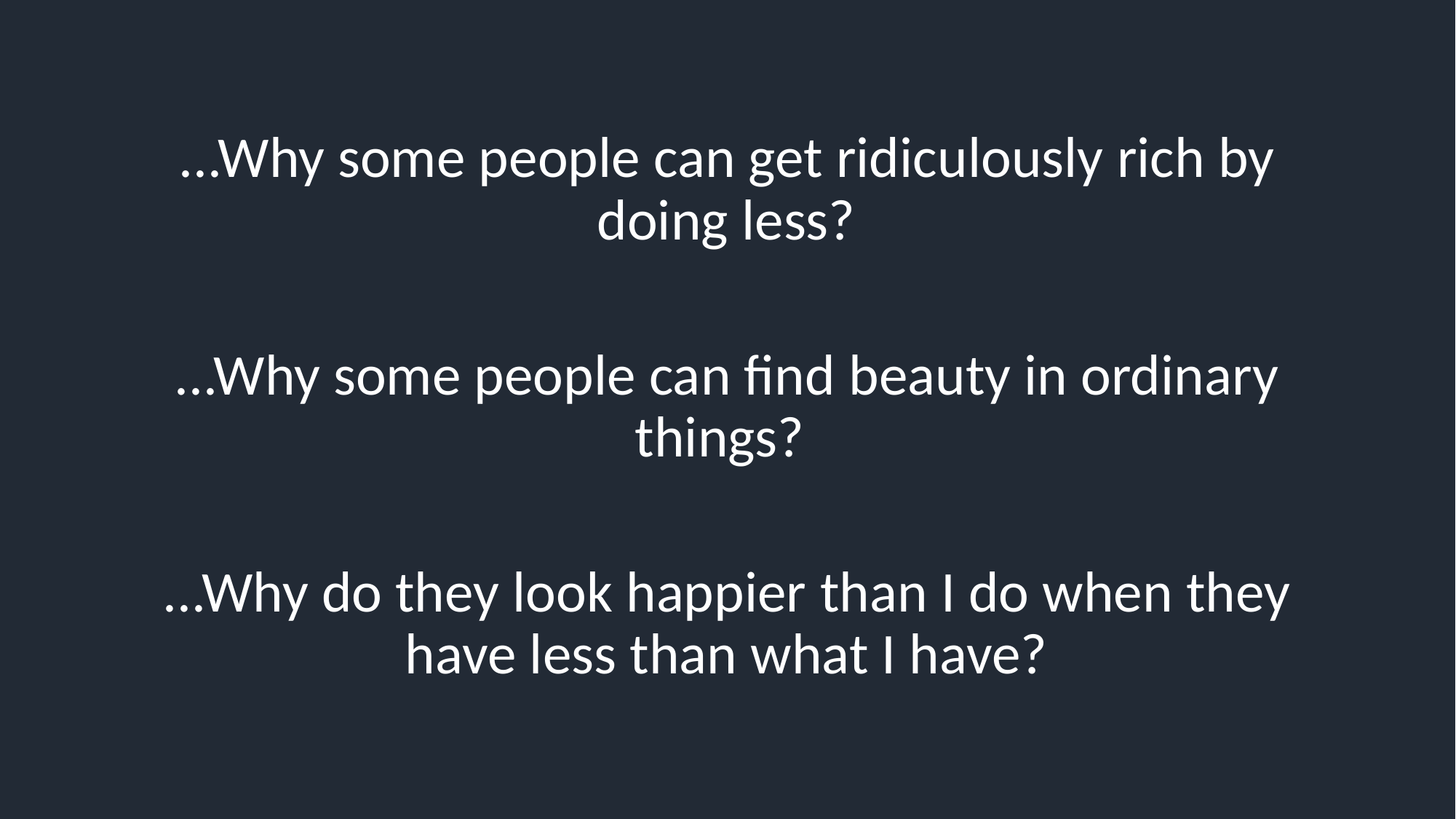

...Why some people can get ridiculously rich by doing less?

...Why some people can find beauty in ordinary things?

...Why do they look happier than I do when they have less than what I have?